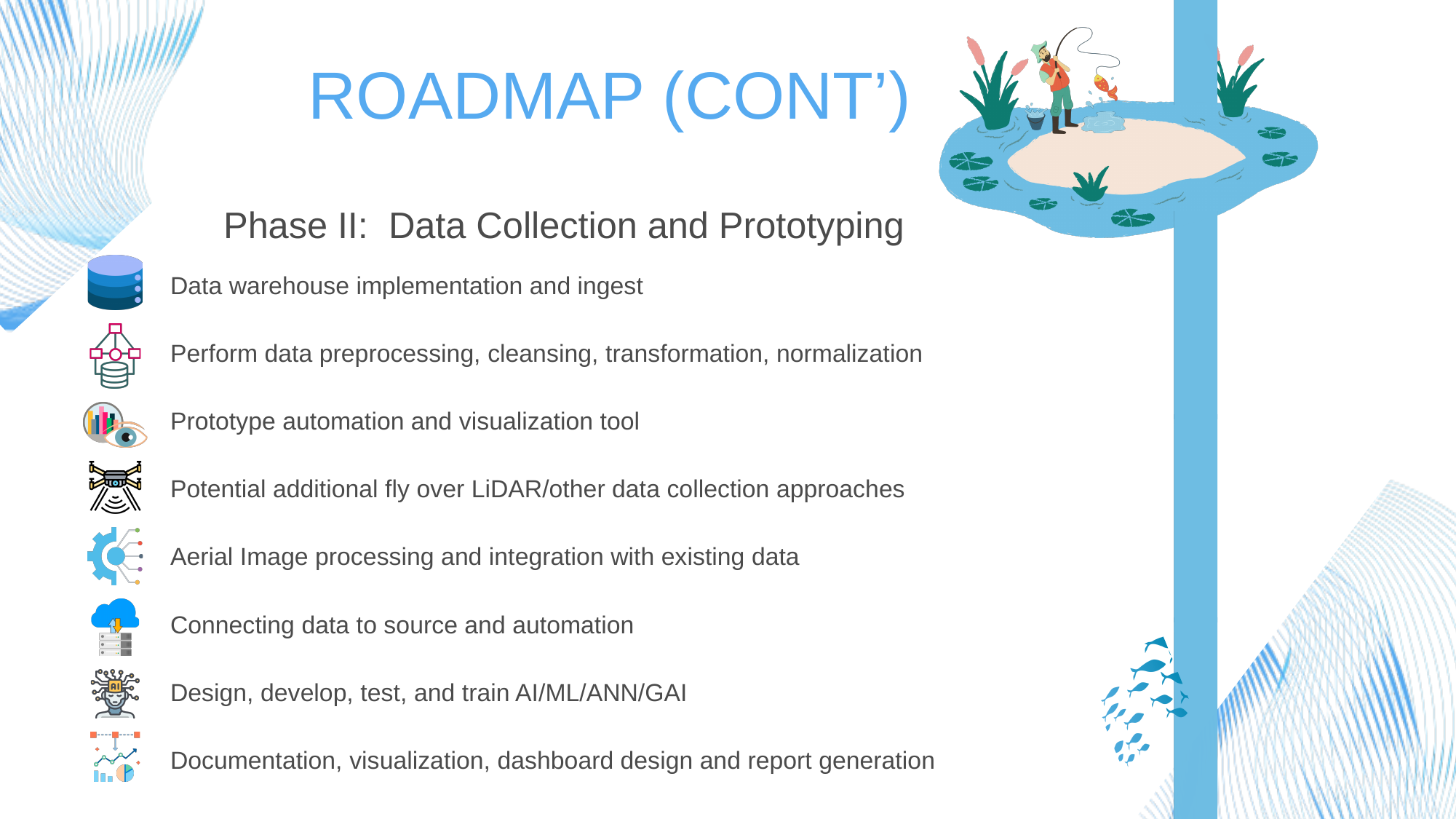

ROADMAP (CONT’)

Phase II:  Data Collection and Prototyping

Data warehouse implementation and ingest

Perform data preprocessing, cleansing, transformation, normalization
Prototype automation and visualization tool

Potential additional fly over LiDAR/other data collection approaches

Aerial Image processing and integration with existing data

Connecting data to source and automation

Design, develop, test, and train AI/ML/ANN/GAI

Documentation, visualization, dashboard design and report generation